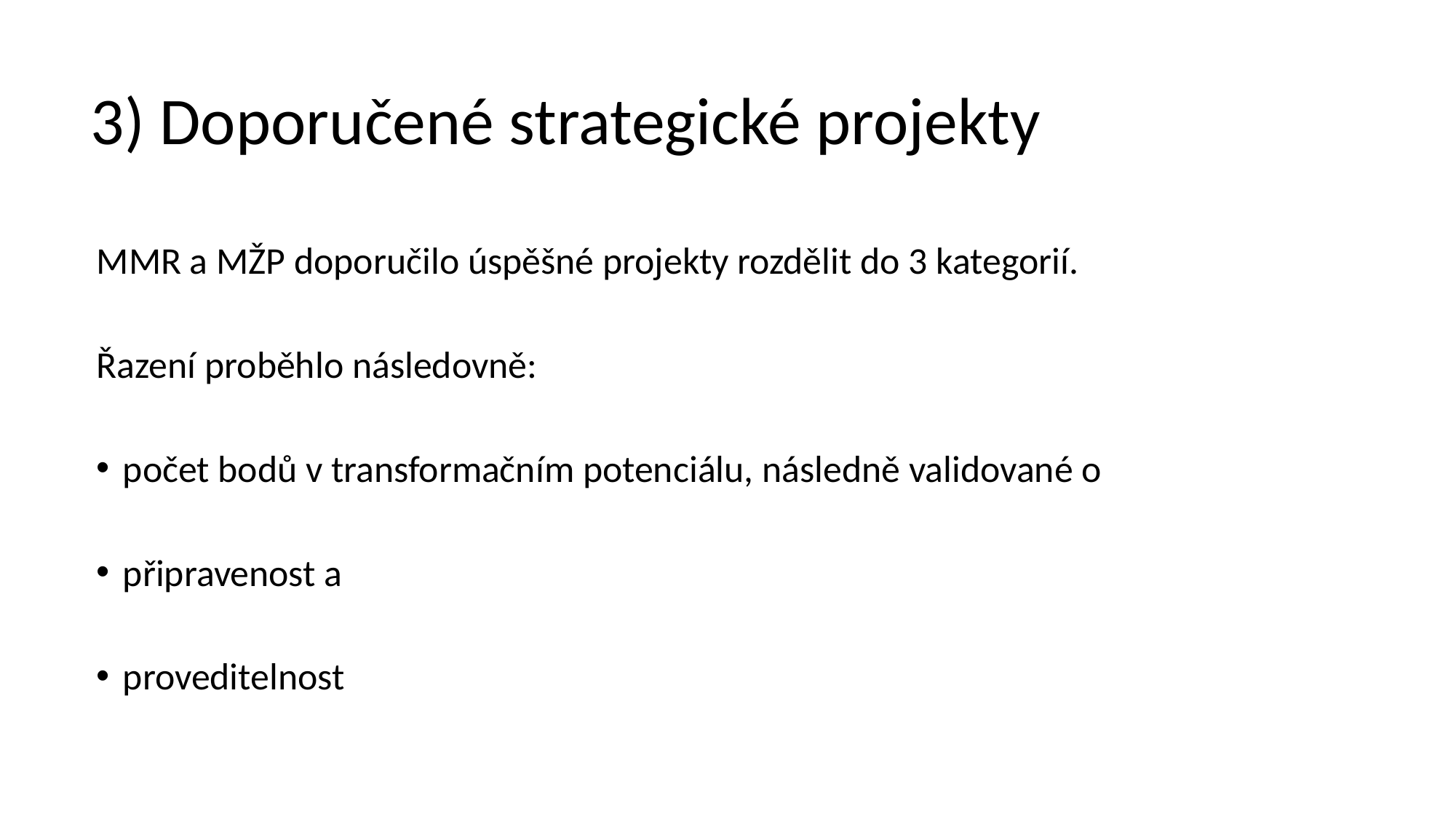

# 3) Doporučené strategické projekty
MMR a MŽP doporučilo úspěšné projekty rozdělit do 3 kategorií.
Řazení proběhlo následovně:
počet bodů v transformačním potenciálu, následně validované o
připravenost a
proveditelnost